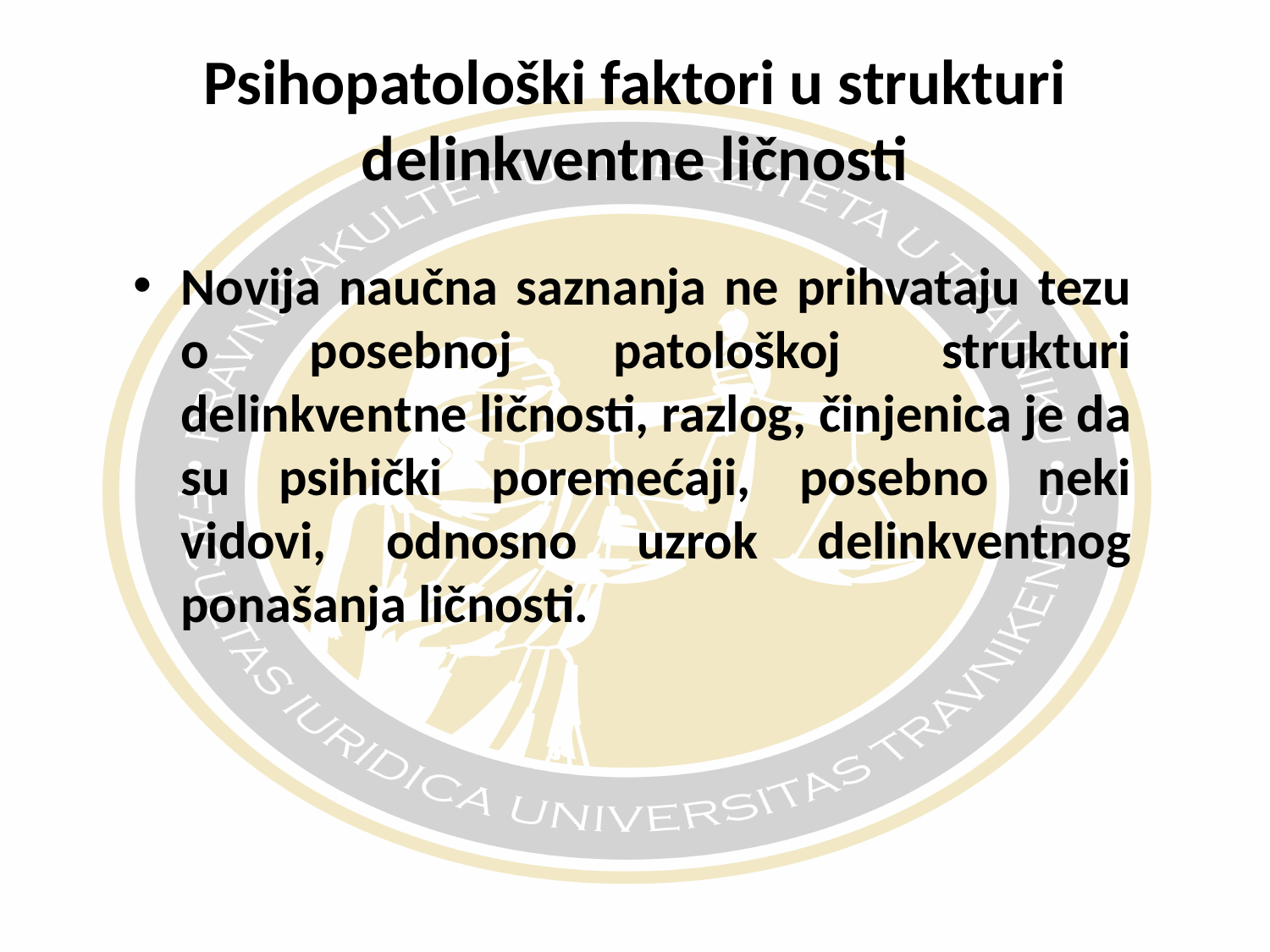

# Psihopatološki faktori u strukturi delinkventne ličnosti
Novija naučna saznanja ne prihvataju tezu o posebnoj patološkoj strukturi delinkventne ličnosti, razlog, činjenica je da su psihički poremećaji, posebno neki vidovi, odnosno uzrok delinkventnog ponašanja ličnosti.